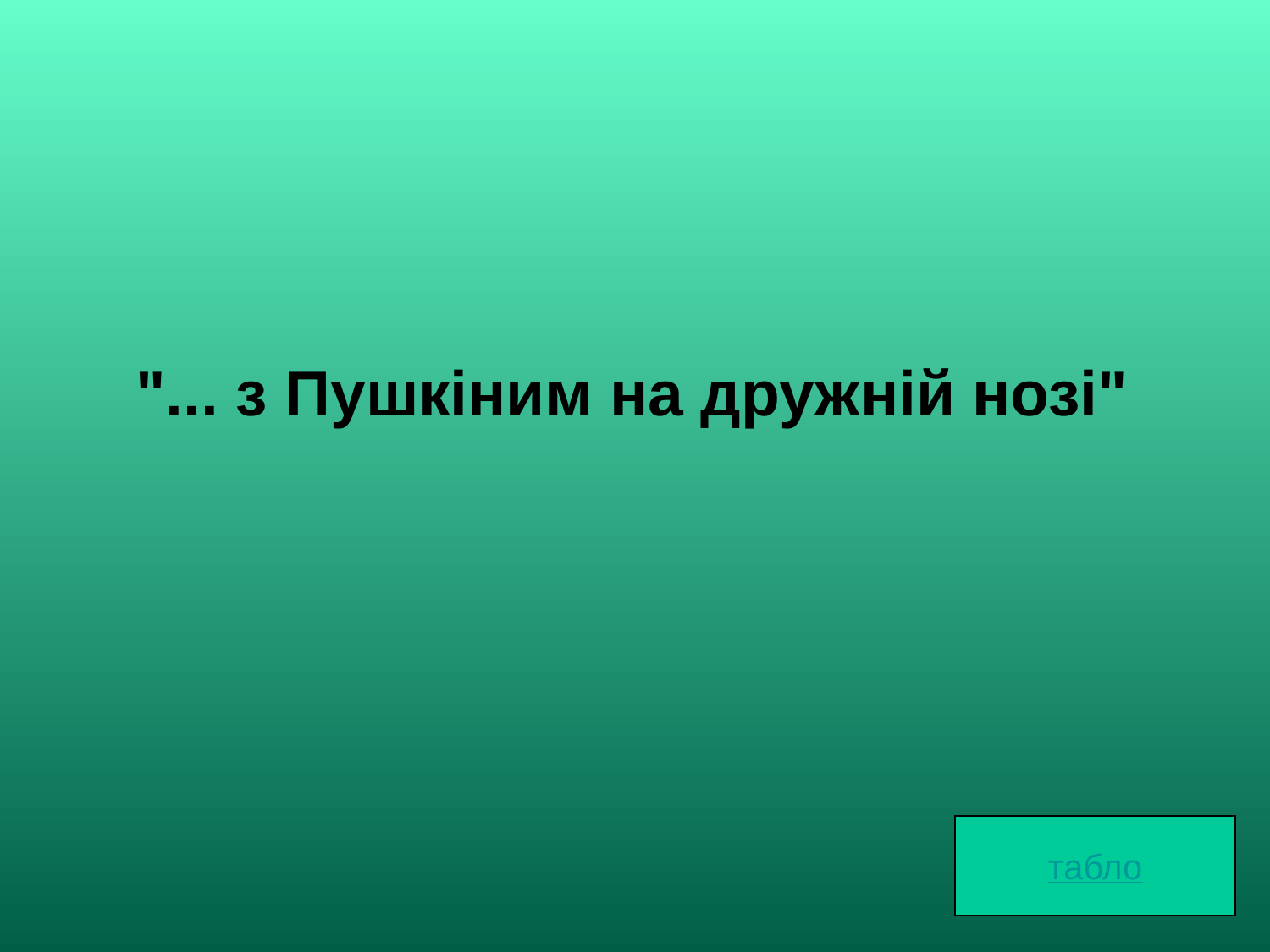

"... з Пушкіним на дружній нозі"
табло